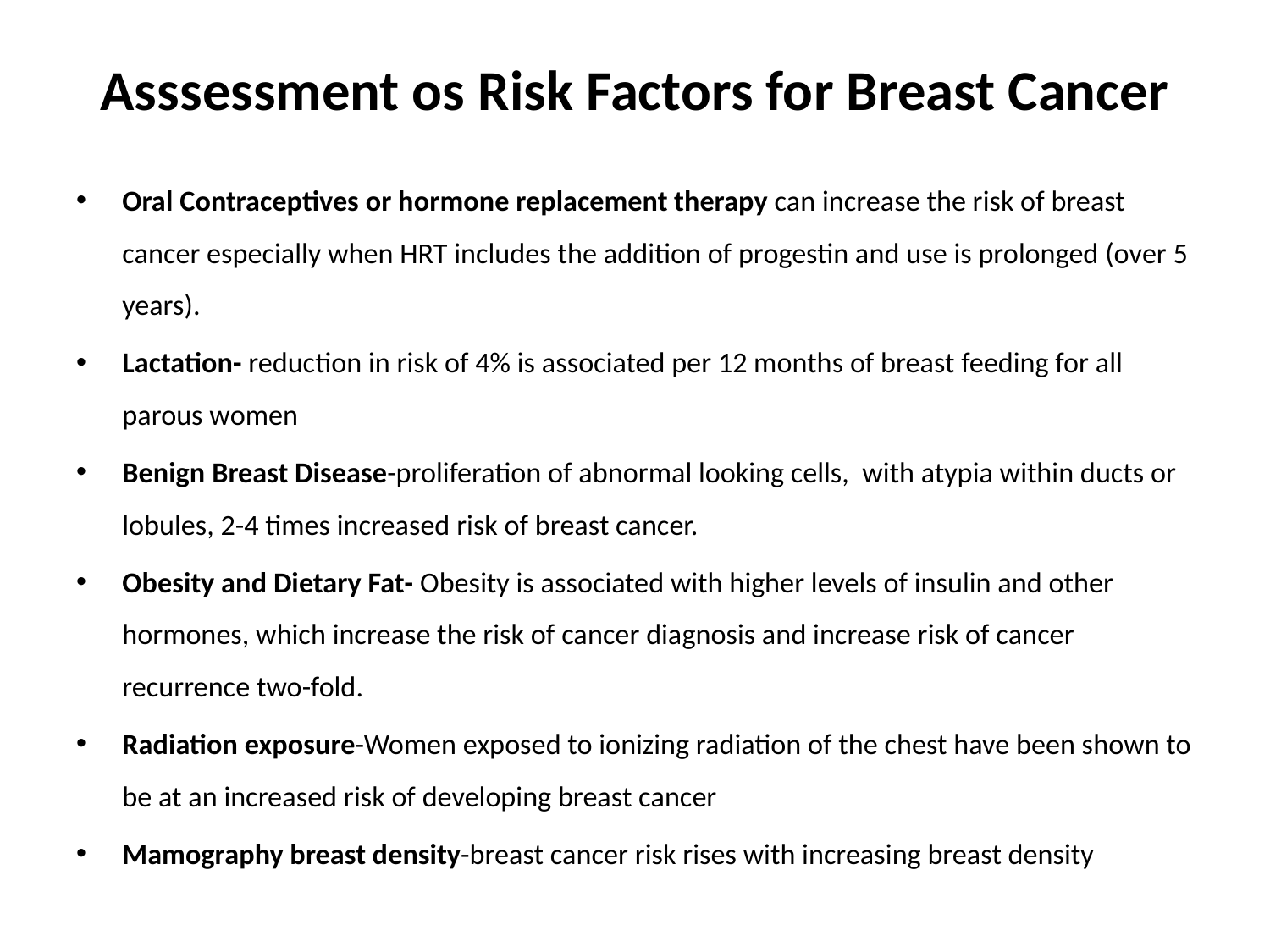

# Asssessment os Risk Factors for Breast Cancer
Oral Contraceptives or hormone replacement therapy can increase the risk of breast cancer especially when HRT includes the addition of progestin and use is prolonged (over 5 years).
Lactation- reduction in risk of 4% is associated per 12 months of breast feeding for all parous women
Benign Breast Disease-proliferation of abnormal looking cells,  with atypia within ducts or lobules, 2-4 times increased risk of breast cancer.
Obesity and Dietary Fat- Obesity is associated with higher levels of insulin and other hormones, which increase the risk of cancer diagnosis and increase risk of cancer recurrence two-fold.
Radiation exposure-Women exposed to ionizing radiation of the chest have been shown to be at an increased risk of developing breast cancer
Mamography breast density-breast cancer risk rises with increasing breast density